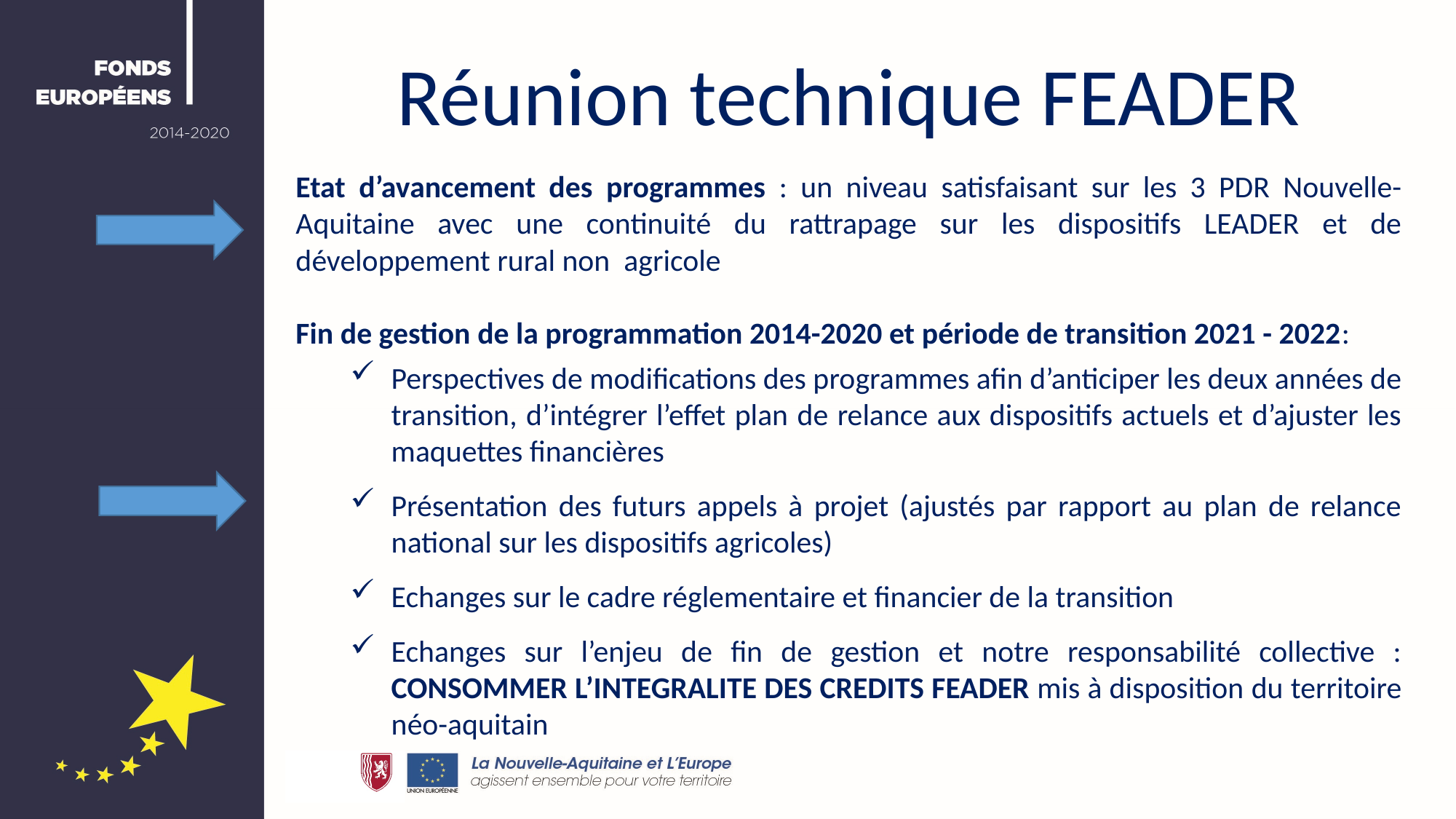

Réunion technique FEADER
Etat d’avancement des programmes : un niveau satisfaisant sur les 3 PDR Nouvelle-Aquitaine avec une continuité du rattrapage sur les dispositifs LEADER et de développement rural non  agricole

Fin de gestion de la programmation 2014-2020 et période de transition 2021 - 2022:
Perspectives de modifications des programmes afin d’anticiper les deux années de transition, d’intégrer l’effet plan de relance aux dispositifs actuels et d’ajuster les maquettes financières
Présentation des futurs appels à projet (ajustés par rapport au plan de relance national sur les dispositifs agricoles)
Echanges sur le cadre réglementaire et financier de la transition
Echanges sur l’enjeu de fin de gestion et notre responsabilité collective : CONSOMMER L’INTEGRALITE DES CREDITS FEADER mis à disposition du territoire néo-aquitain